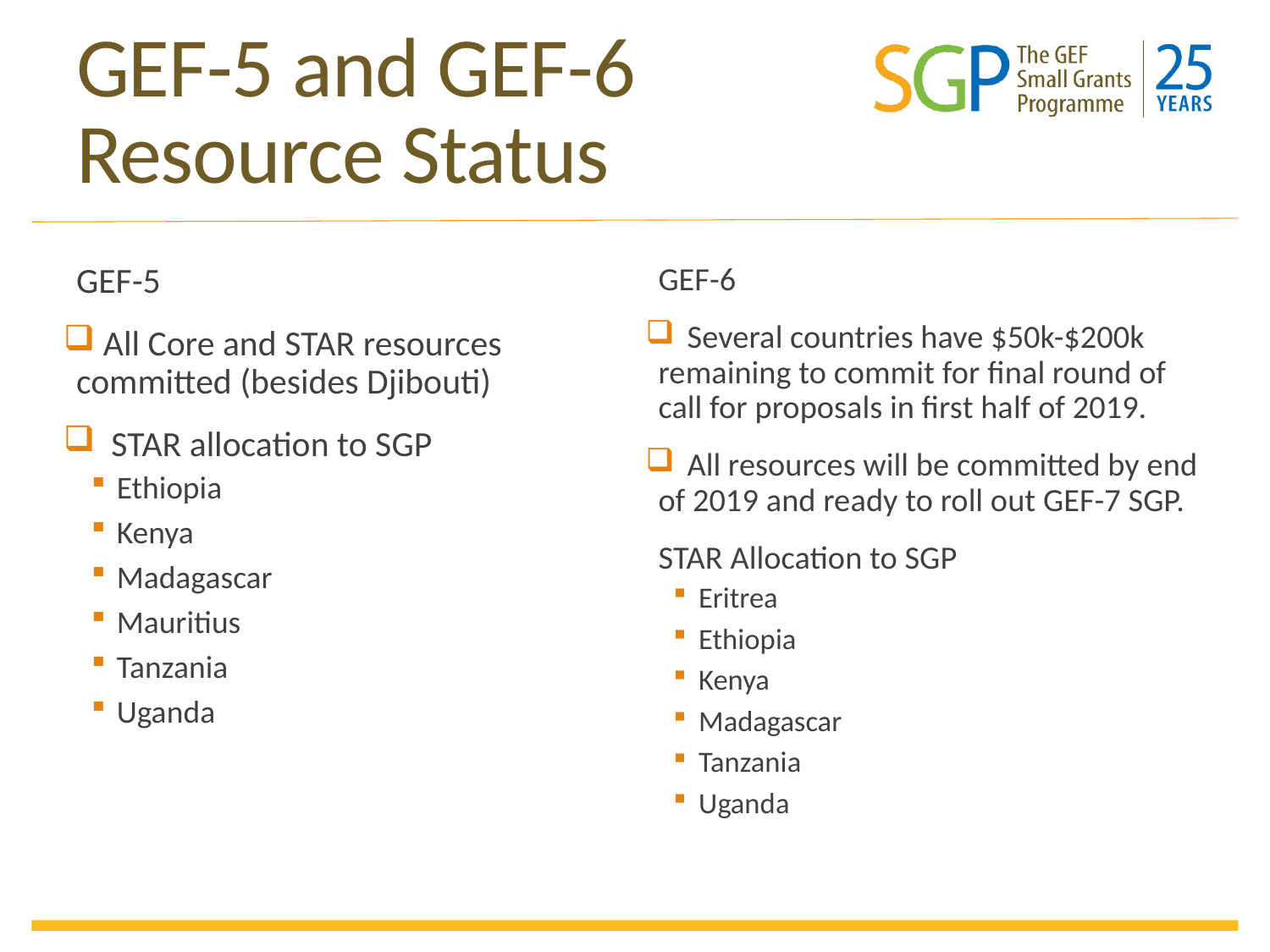

# GEF-5 and GEF-6 Resource Status
GEF-5
 All Core and STAR resources committed (besides Djibouti)
  STAR allocation to SGP
Ethiopia
Kenya
Madagascar
Mauritius
Tanzania
Uganda
GEF-6
  Several countries have $50k-$200k remaining to commit for final round of call for proposals in first half of 2019.
  All resources will be committed by end of 2019 and ready to roll out GEF-7 SGP.
STAR Allocation to SGP
Eritrea
Ethiopia
Kenya
Madagascar
Tanzania
Uganda